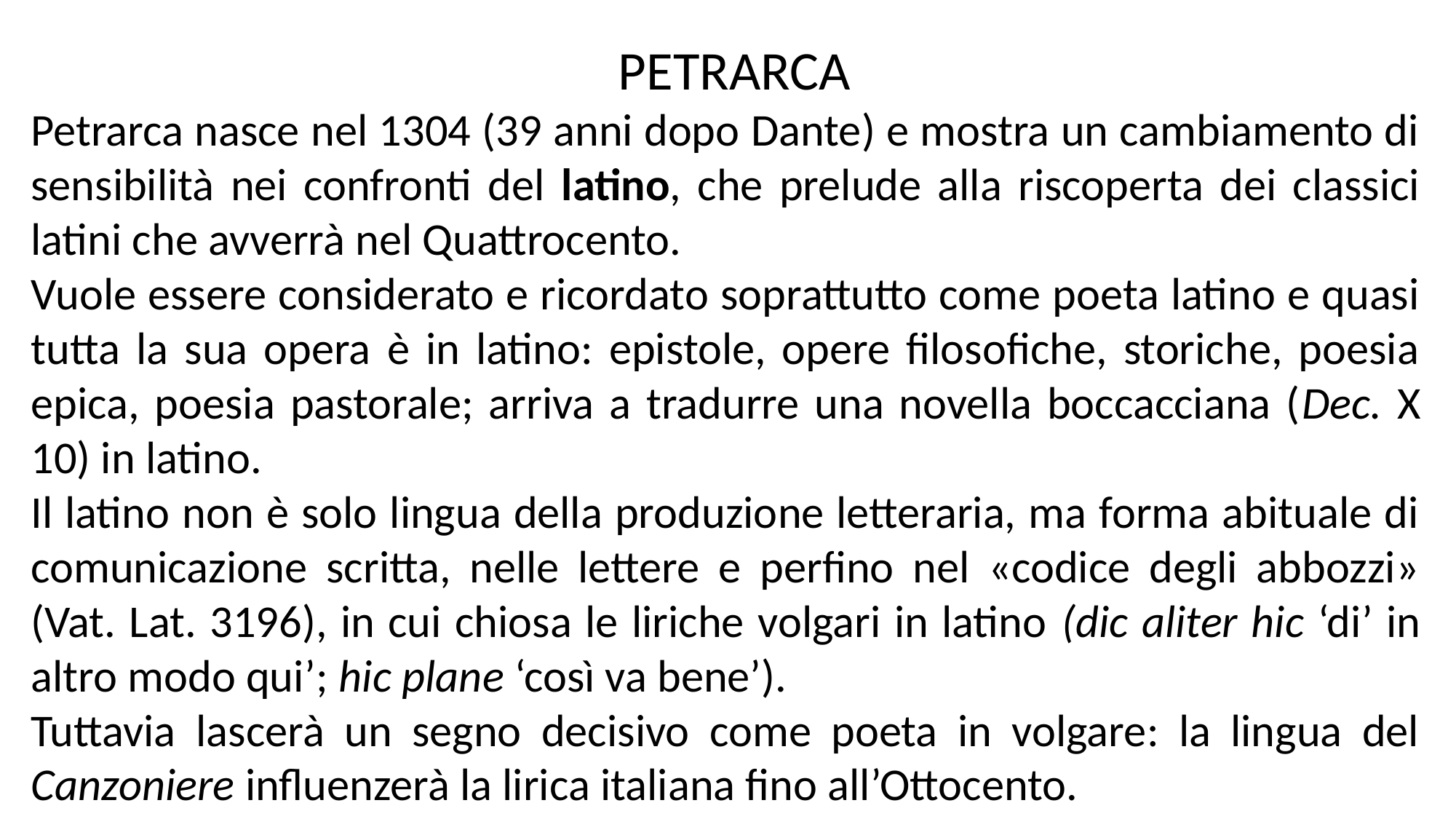

PETRARCA
Petrarca nasce nel 1304 (39 anni dopo Dante) e mostra un cambiamento di sensibilità nei confronti del latino, che prelude alla riscoperta dei classici latini che avverrà nel Quattrocento.
Vuole essere considerato e ricordato soprattutto come poeta latino e quasi tutta la sua opera è in latino: epistole, opere filosofiche, storiche, poesia epica, poesia pastorale; arriva a tradurre una novella boccacciana (Dec. X 10) in latino.
Il latino non è solo lingua della produzione letteraria, ma forma abituale di comunicazione scritta, nelle lettere e perfino nel «codice degli abbozzi» (Vat. Lat. 3196), in cui chiosa le liriche volgari in latino (dic aliter hic ‘di’ in altro modo qui’; hic plane ‘così va bene’).
Tuttavia lascerà un segno decisivo come poeta in volgare: la lingua del Canzoniere influenzerà la lirica italiana fino all’Ottocento.